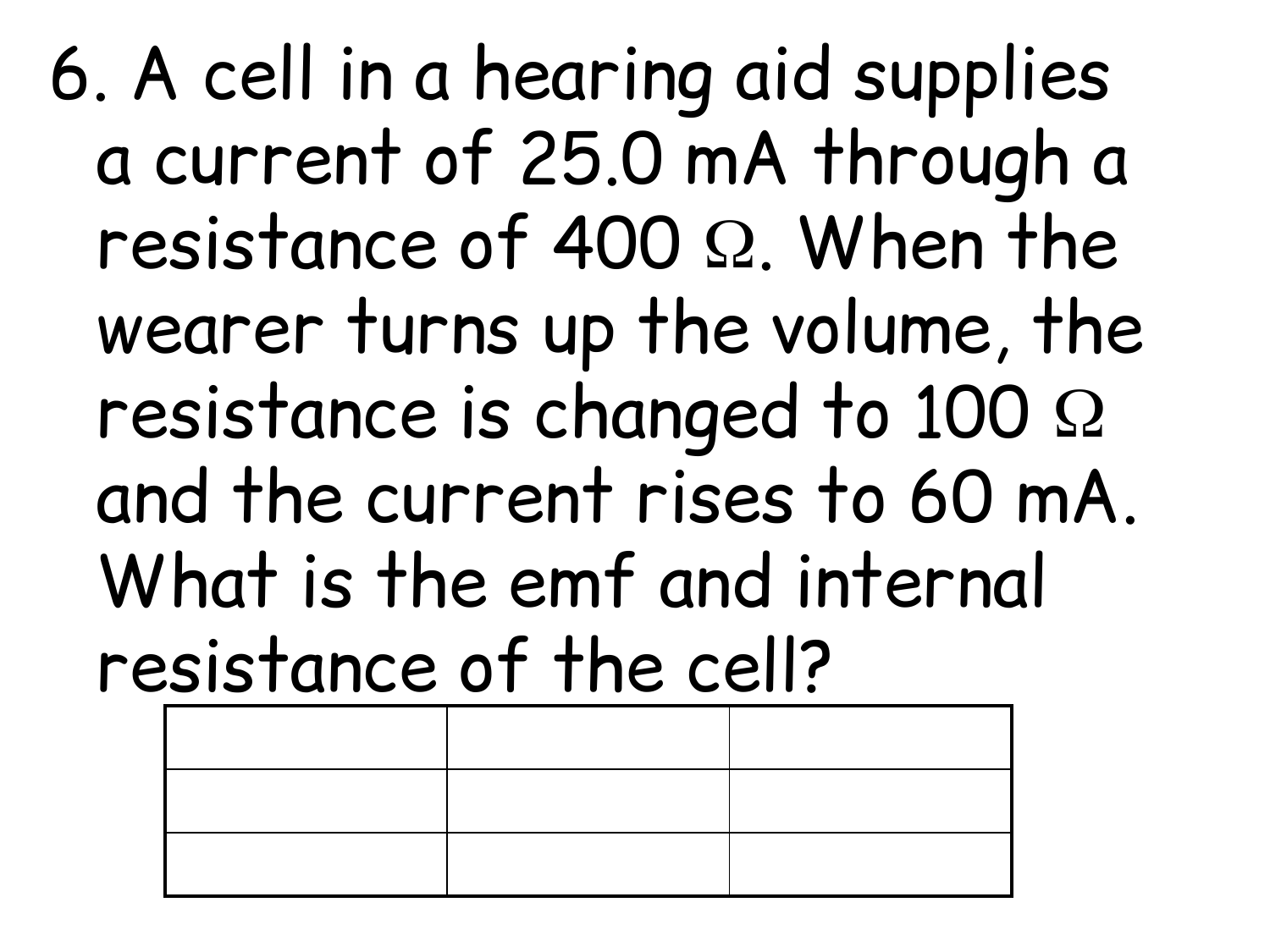

6. A cell in a hearing aid supplies a current of 25.0 mA through a resistance of 400 Ω. When the wearer turns up the volume, the resistance is changed to 100 Ω and the current rises to 60 mA. What is the emf and internal resistance of the cell?
|  |  |  |
| --- | --- | --- |
|  |  |  |
|  |  |  |